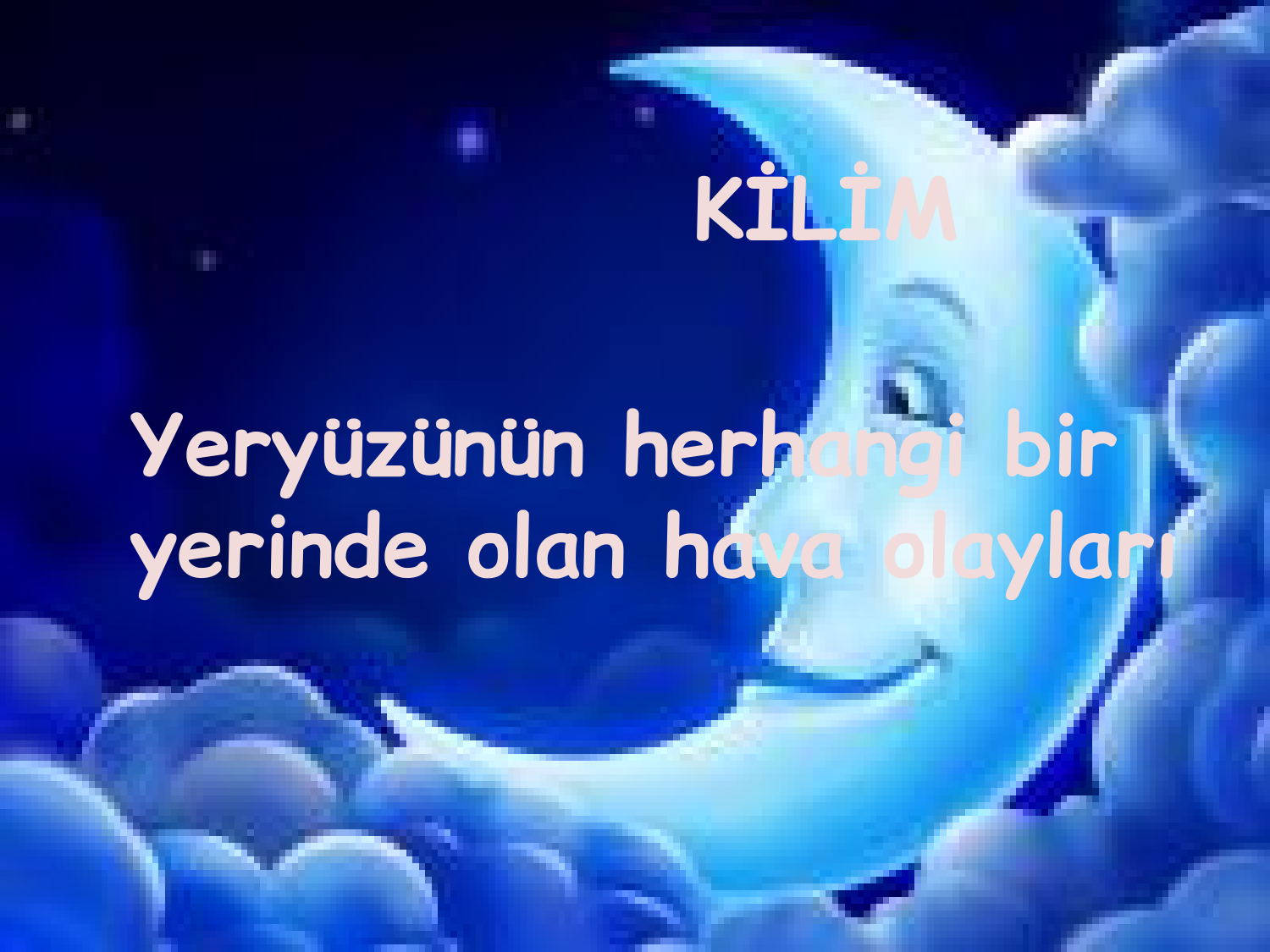

#
                                         			KİLİM

  Yeryüzünün herhangi bir      yerinde olan hava olayları